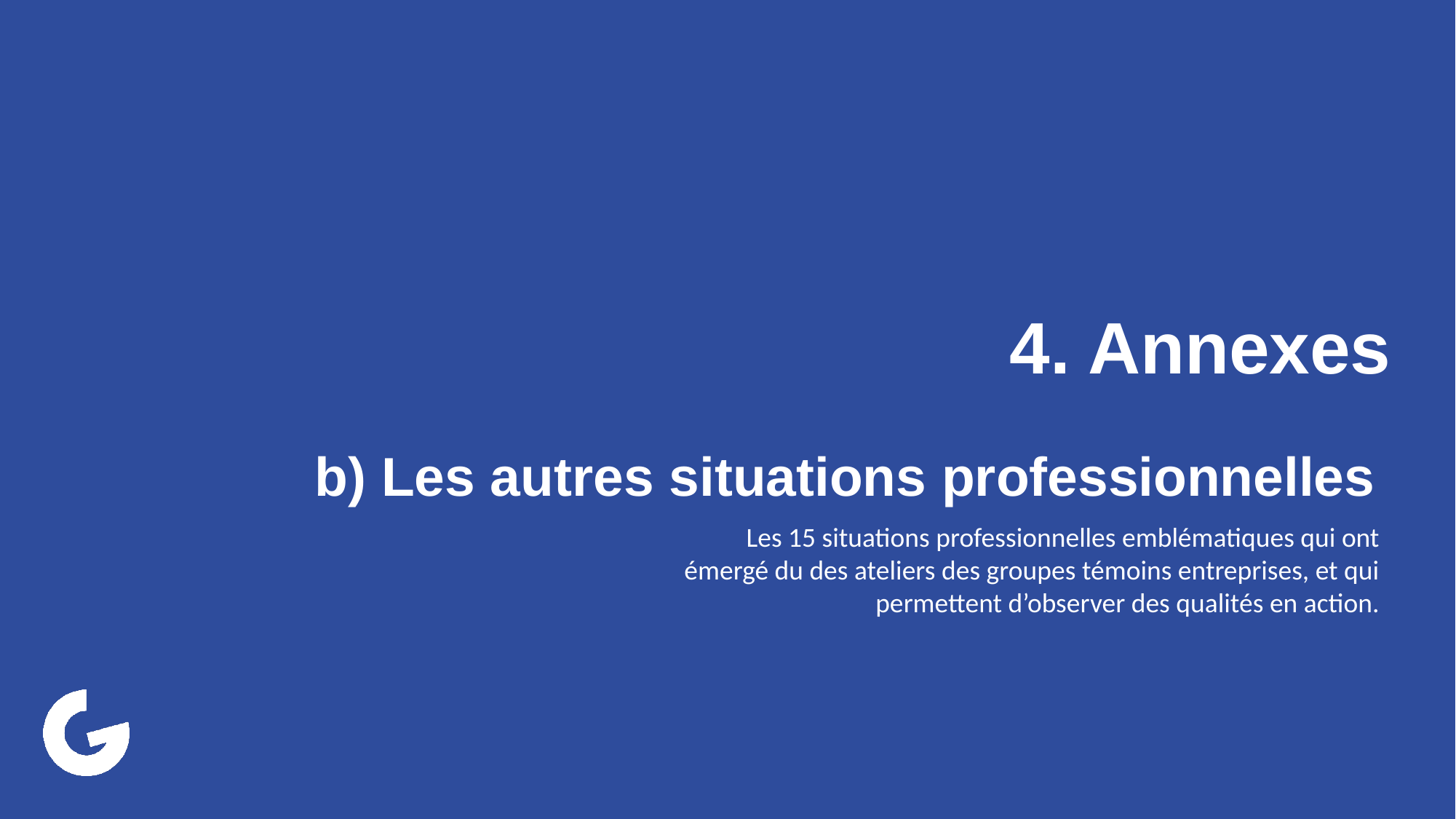

# 4. Annexes b) Les autres situations professionnelles
Les 15 situations professionnelles emblématiques qui ont émergé du des ateliers des groupes témoins entreprises, et qui permettent d’observer des qualités en action.